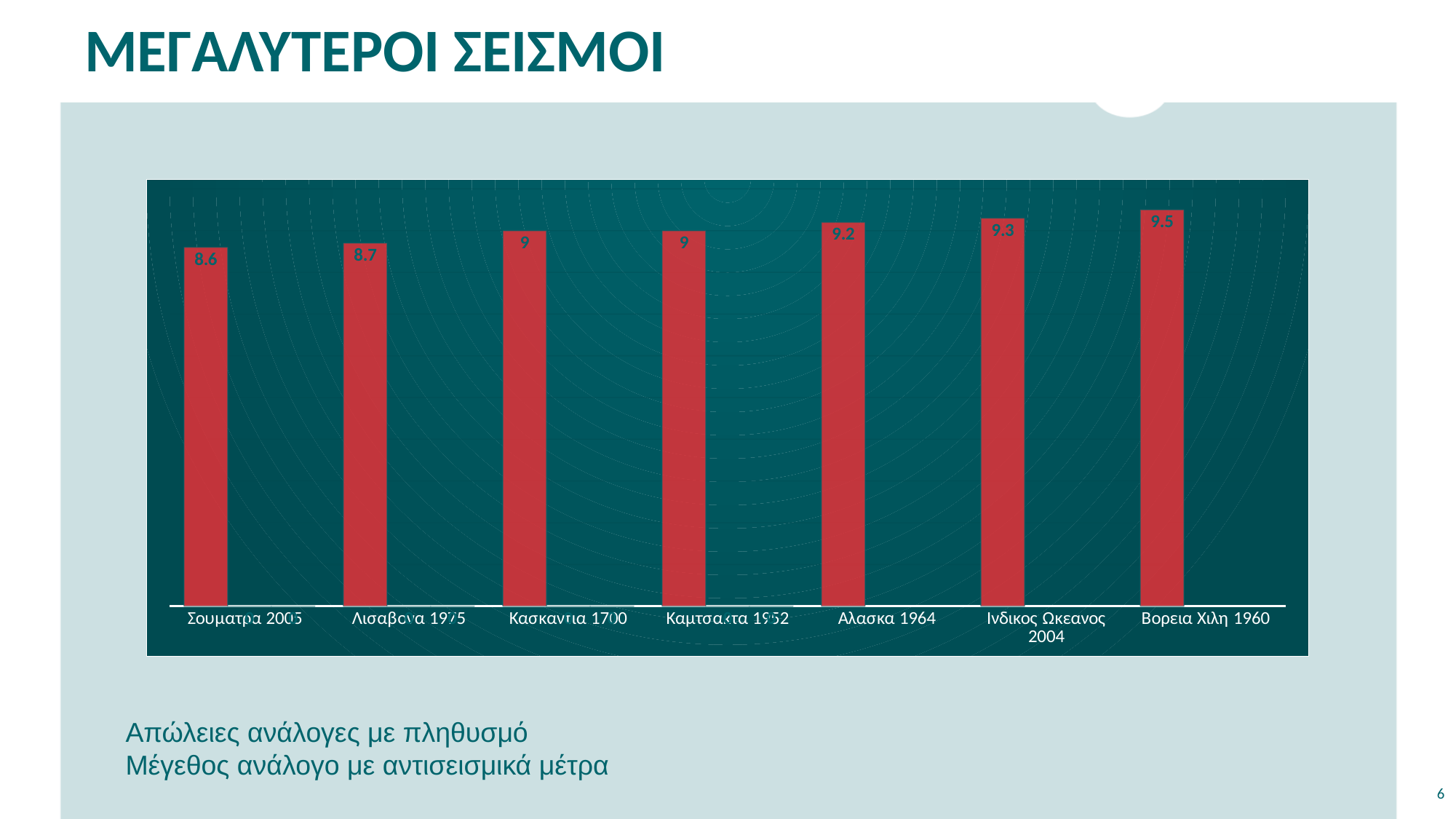

# ΜΕΓΑΛΥΤΕΡΟΙ ΣΕΙΣΜΟΙ

### Chart

| Category | Column1 | Series 2 | Series 3 |
|---|---|---|---|
| Σουματρα 2005   | 8.6 | 0.0 | 0.0 |
| Λισαβονα 1975 | 8.7 | 0.0 | 0.0 |
| Κασκαντια 1700 | 9.0 | 0.0 | 0.0 |
| Καμτσακτα 1952 | 9.0 | 0.0 | 0.0 |
| Αλασκα 1964 | 9.2 | None | None |
| Ινδικος Ωκεανος 2004 | 9.3 | None | None |
| Βορεια Χιλη 1960 | 9.5 | None | None |
Απώλειες ανάλογες με πληθυσμό
Μέγεθος ανάλογο με αντισεισμικά μέτρα